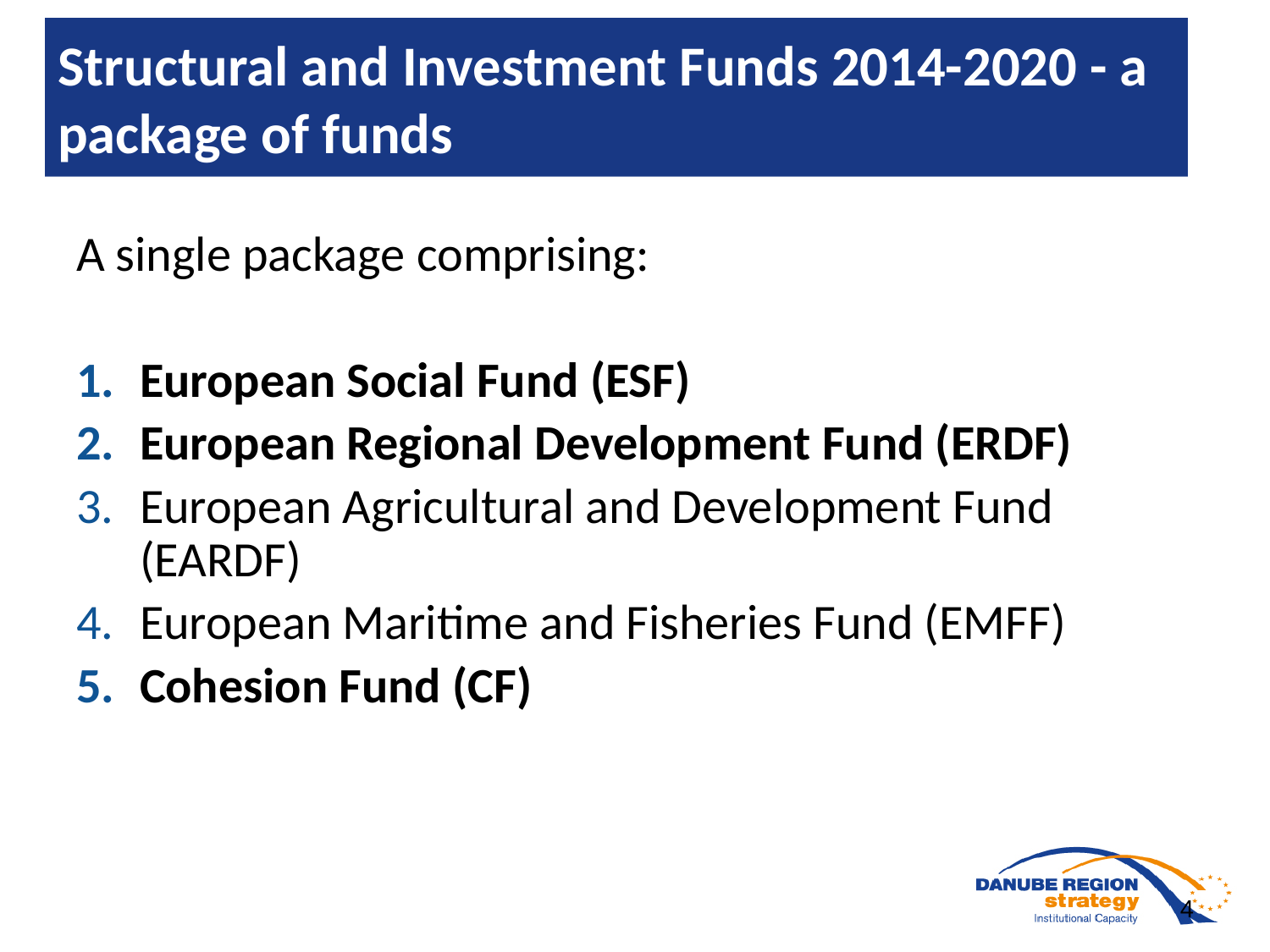

Structural and Investment Funds 2014-2020 - a package of funds
A single package comprising:

European Social Fund (ESF)
European Regional Development Fund (ERDF)
European Agricultural and Development Fund (EARDF)
European Maritime and Fisheries Fund (EMFF)
Cohesion Fund (CF)
4